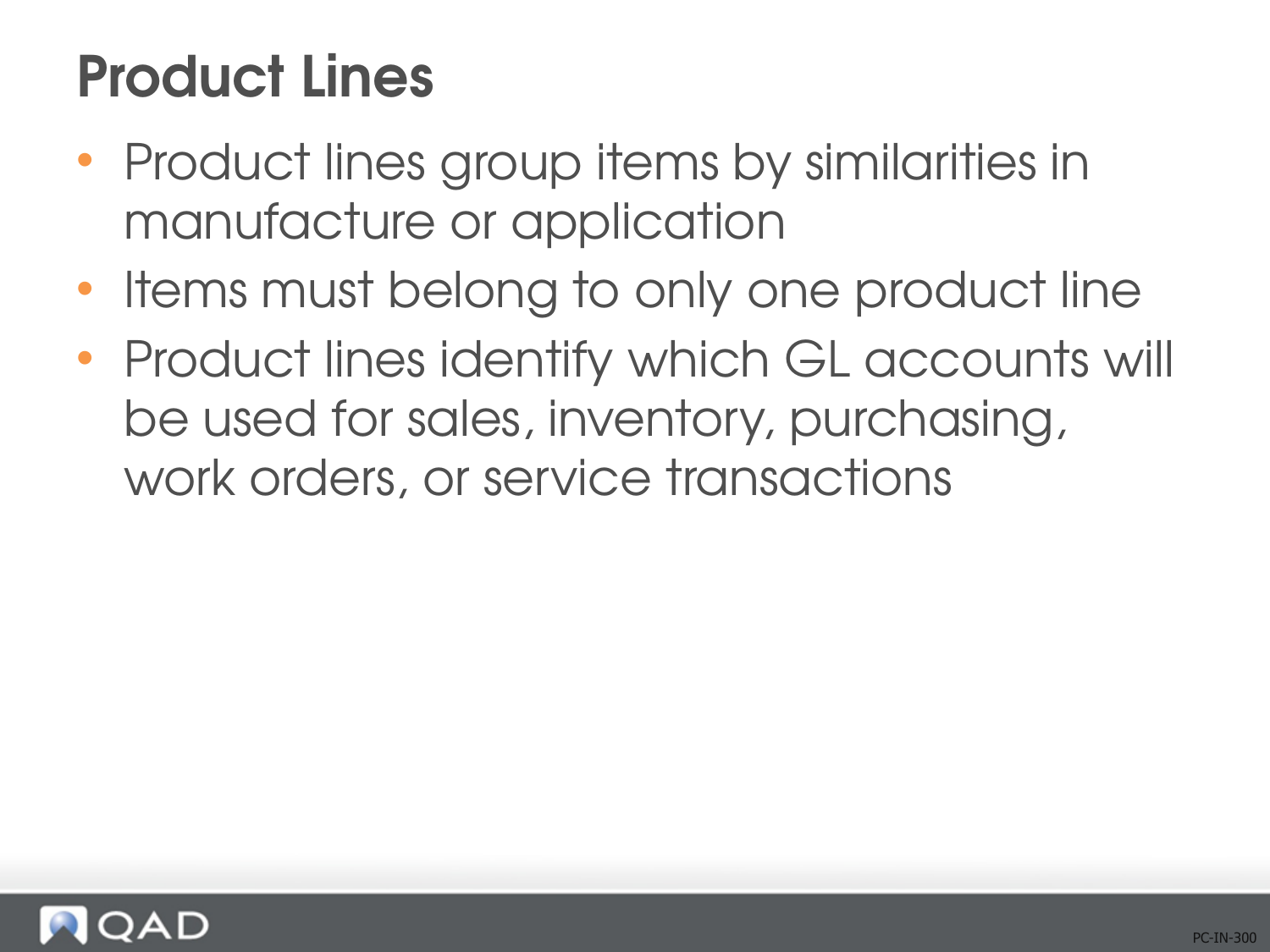

# Product Lines
Product lines group items by similarities in manufacture or application
Items must belong to only one product line
Product lines identify which GL accounts will be used for sales, inventory, purchasing, work orders, or service transactions
PC-IN-300